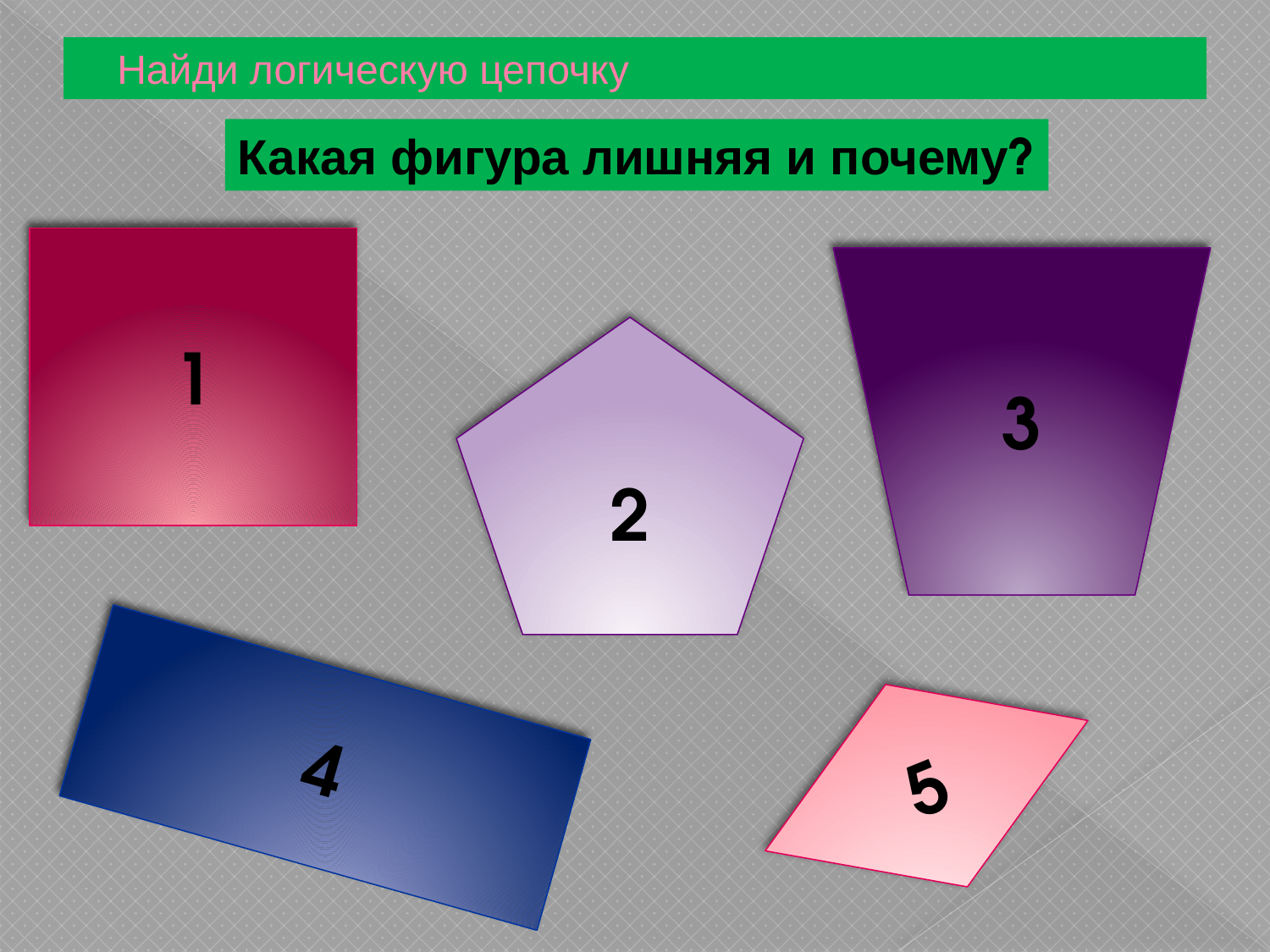

# Найди логическую цепочку
Какая фигура лишняя и почему?
1
3
2
4
5